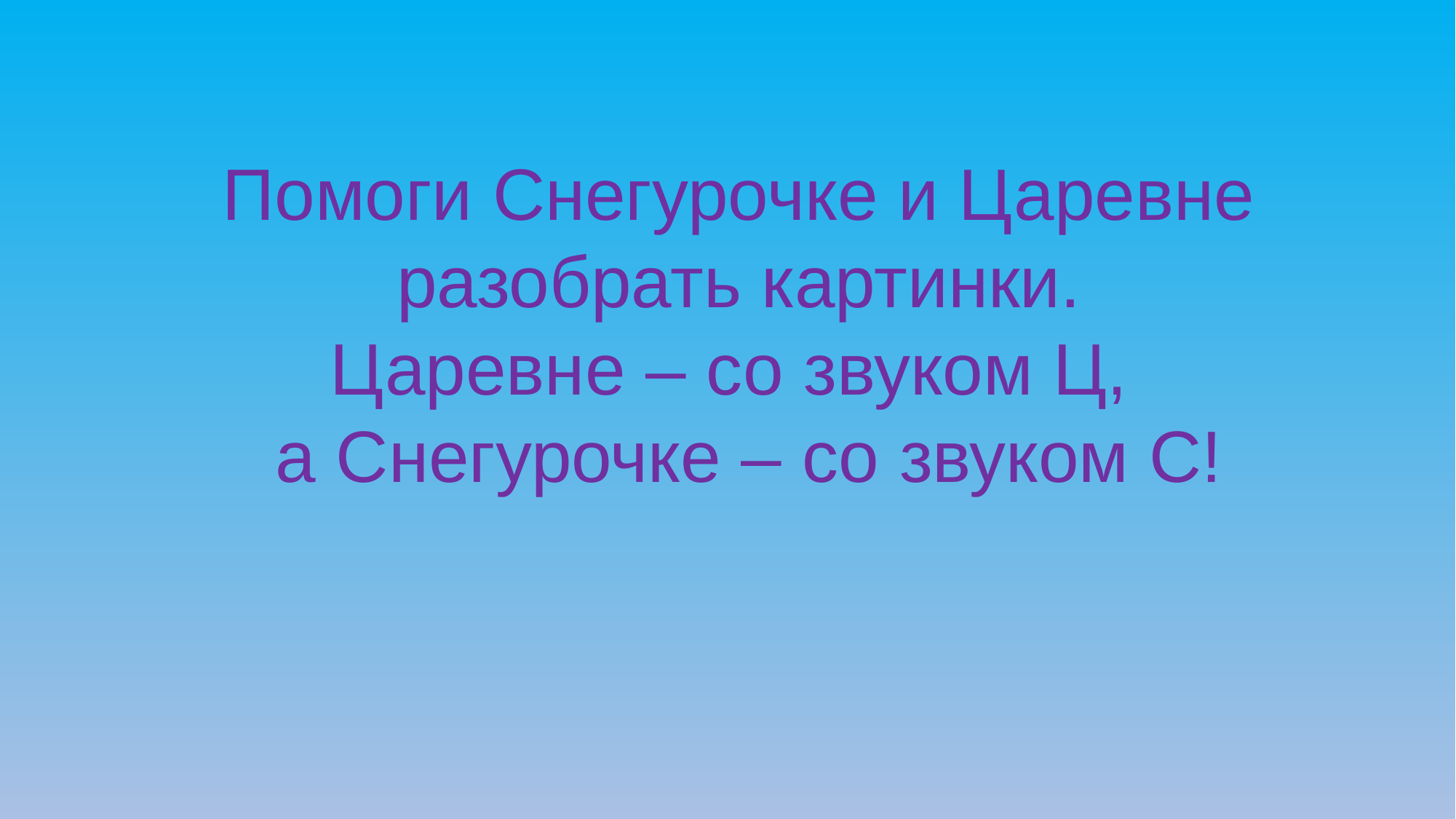

Помоги Снегурочке и Царевне
разобрать картинки.
Царевне – со звуком Ц,
а Снегурочке – со звуком С!